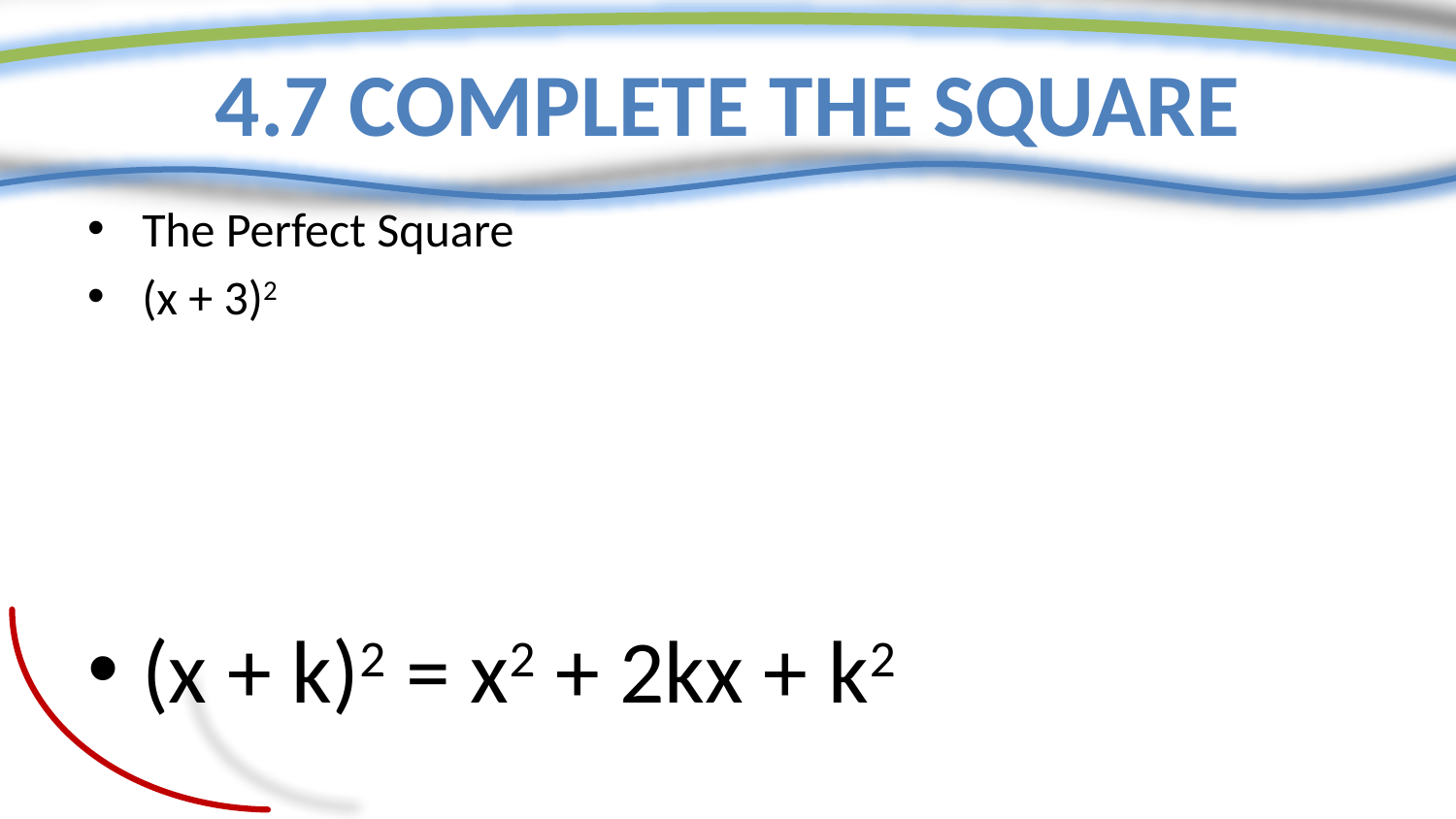

# 4.7 Complete the Square
The Perfect Square
(x + 3)2

(x + k)2 = x2 + 2kx + k2